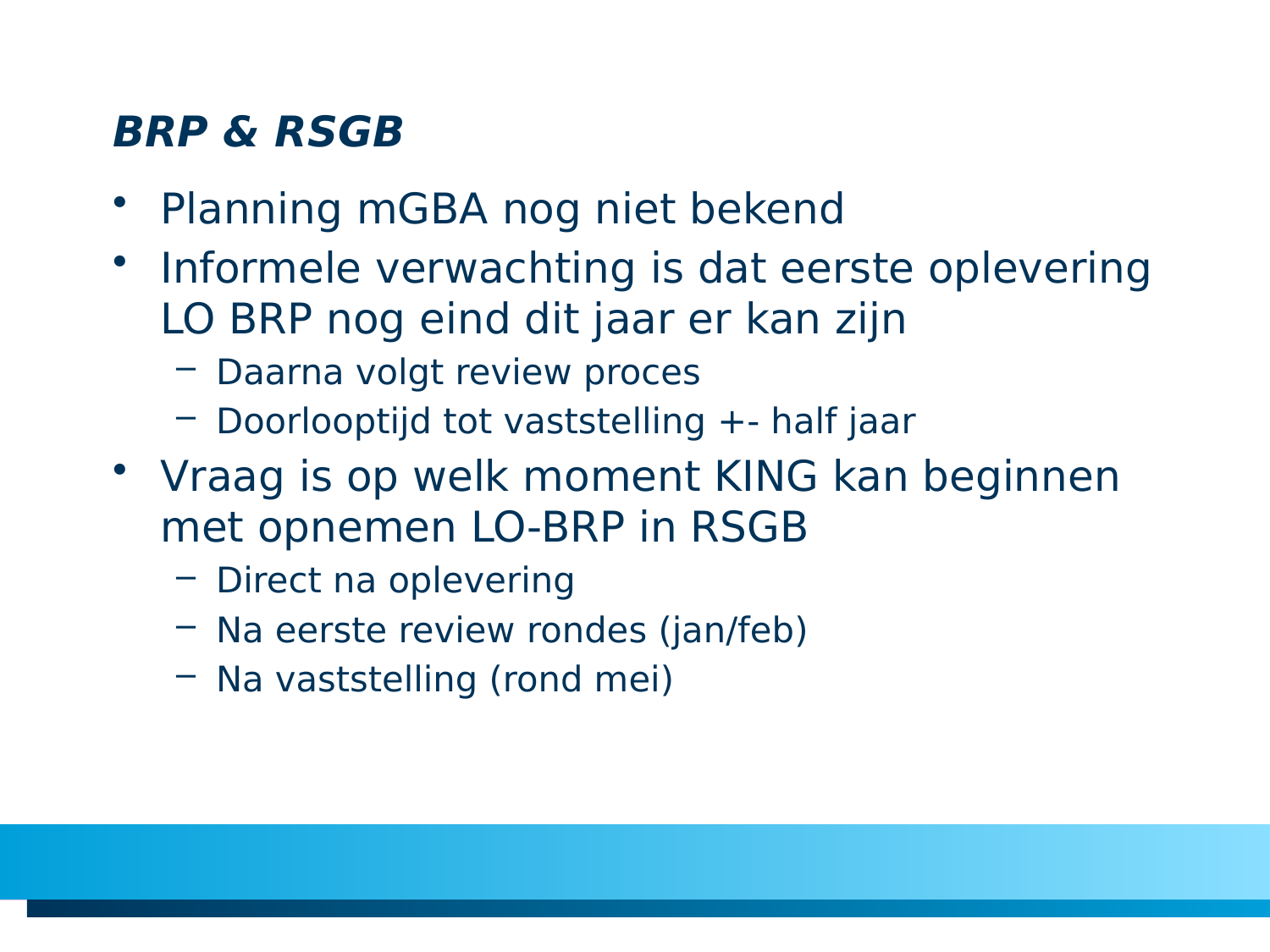

# BRP & RSGB
Planning mGBA nog niet bekend
Informele verwachting is dat eerste oplevering LO BRP nog eind dit jaar er kan zijn
Daarna volgt review proces
Doorlooptijd tot vaststelling +- half jaar
Vraag is op welk moment KING kan beginnen met opnemen LO-BRP in RSGB
Direct na oplevering
Na eerste review rondes (jan/feb)
Na vaststelling (rond mei)